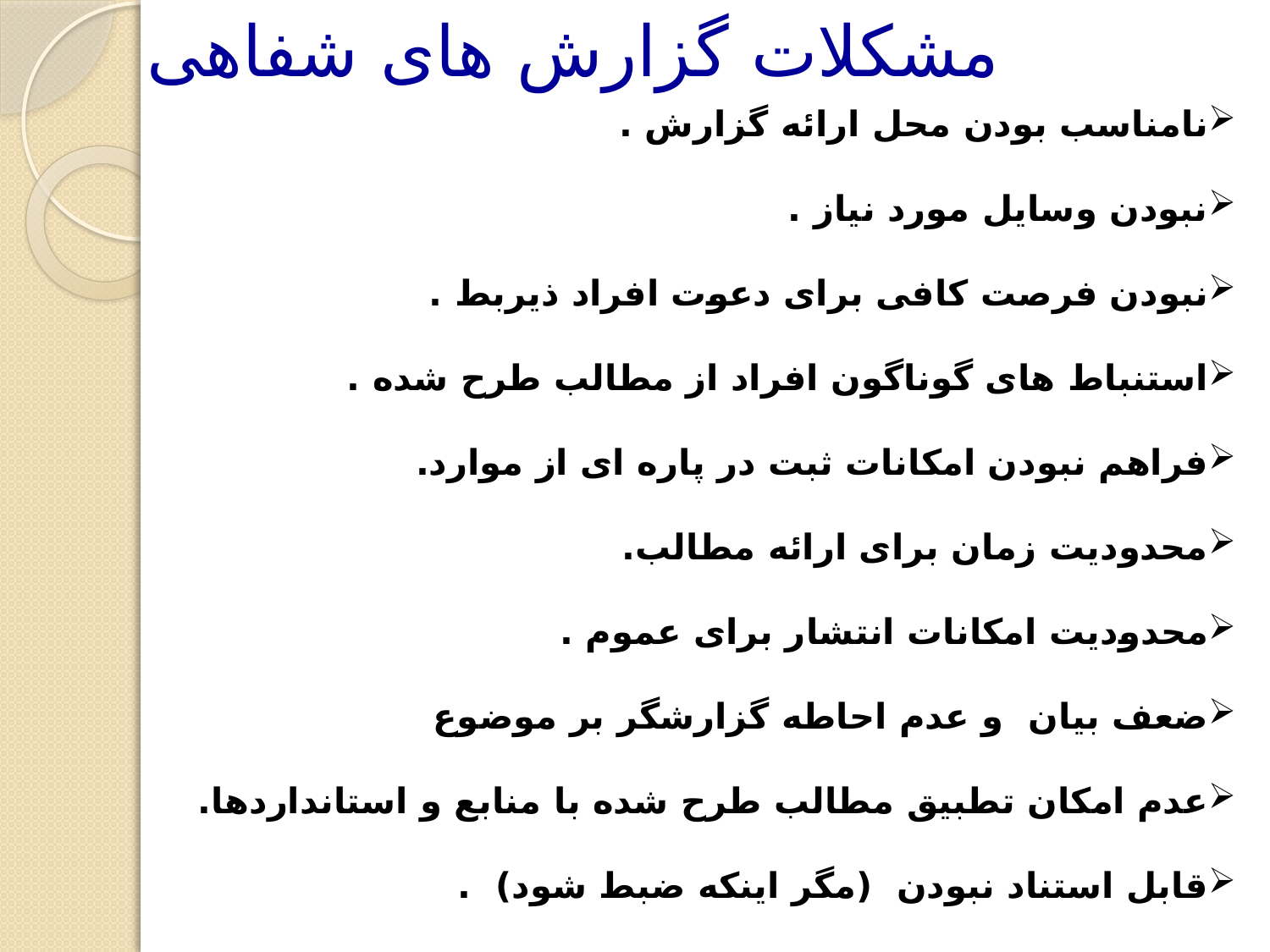

مشکلات گزارش های شفاهی
نامناسب بودن محل ارائه گزارش .

نبودن وسایل مورد نیاز .

نبودن فرصت کافی برای دعوت افراد ذیربط .

استنباط های گوناگون افراد از مطالب طرح شده .

فراهم نبودن امکانات ثبت در پاره ای از موارد.

محدودیت زمان برای ارائه مطالب.

محدودیت امکانات انتشار برای عموم .

ضعف بیان  و عدم احاطه گزارشگر بر موضوع

عدم امکان تطبیق مطالب طرح شده با منابع و استانداردها.

قابل استناد نبودن  (مگر اینکه ضبط شود)  .